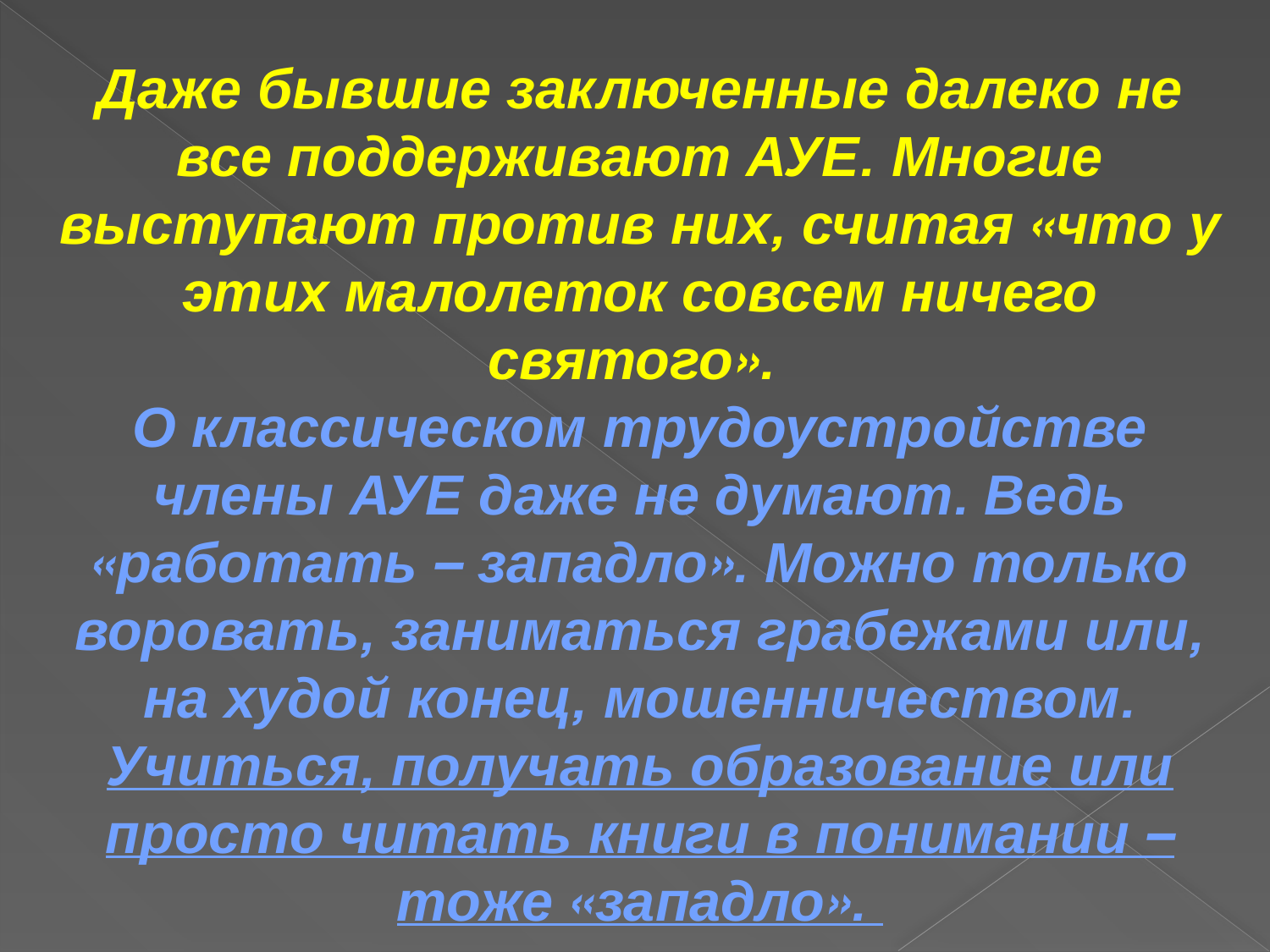

Даже бывшие заключенные далеко не все поддерживают АУЕ. Многие выступают против них, считая «что у этих малолеток совсем ничего святого».
О классическом трудоустройстве члены АУЕ даже не думают. Ведь «работать – западло». Можно только воровать, заниматься грабежами или, на худой конец, мошенничеством. Учиться, получать образование или просто читать книги в понимании – тоже «западло».